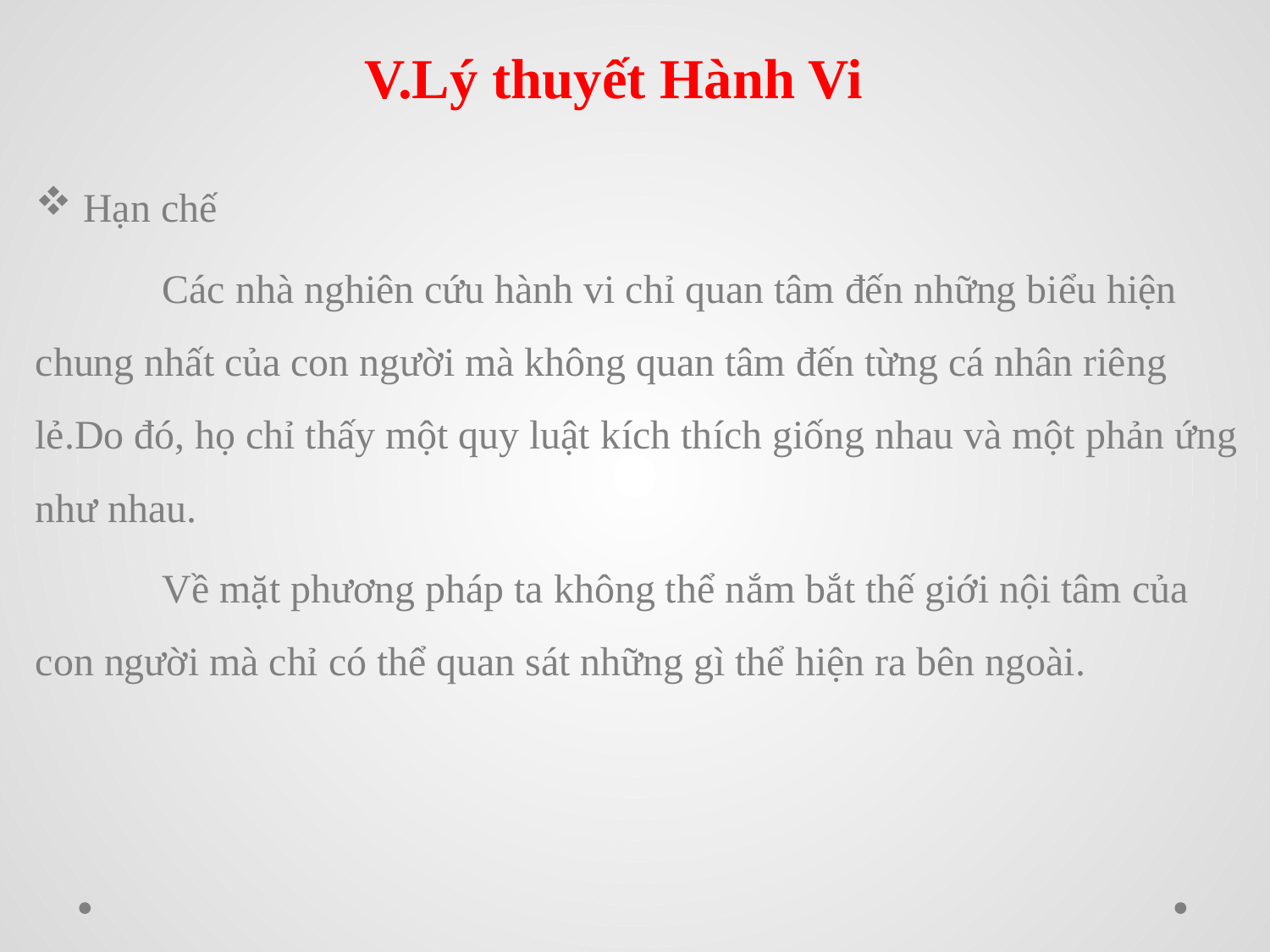

V.Lý thuyết Hành Vi
Hạn chế
	Các nhà nghiên cứu hành vi chỉ quan tâm đến những biểu hiện chung nhất của con người mà không quan tâm đến từng cá nhân riêng lẻ.Do đó, họ chỉ thấy một quy luật kích thích giống nhau và một phản ứng như nhau.
	Về mặt phương pháp ta không thể nắm bắt thế giới nội tâm của con người mà chỉ có thể quan sát những gì thể hiện ra bên ngoài.